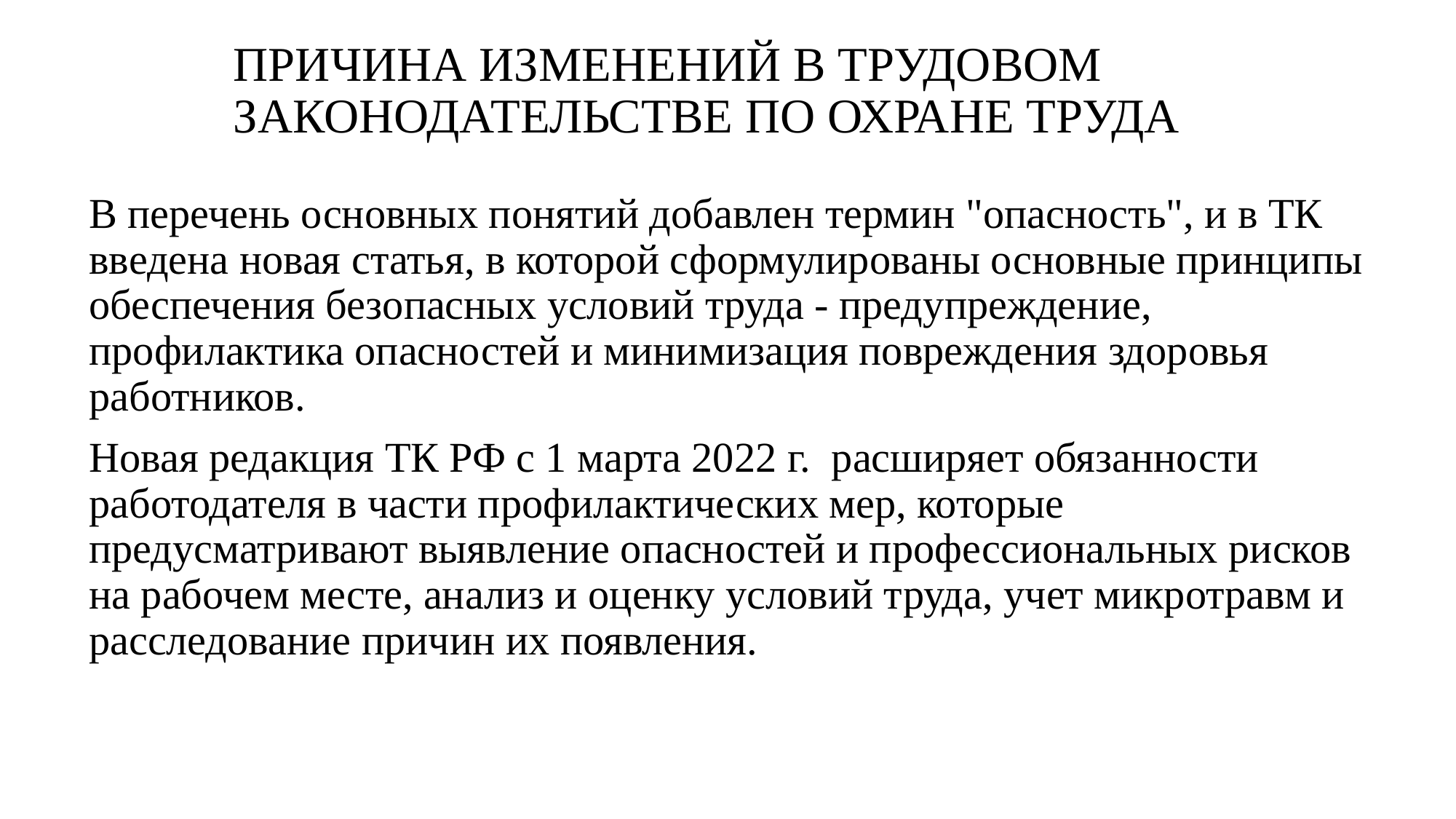

# Причина изменений в трудовом законодательстве по охране труда
В перечень основных понятий добавлен термин "опасность", и в ТК введена новая статья, в которой сформулированы основные принципы обеспечения безопасных условий труда - предупреждение, профилактика опасностей и минимизация повреждения здоровья работников.
Новая редакция ТК РФ с 1 марта 2022 г.  расширяет обязанности работодателя в части профилактических мер, которые предусматривают выявление опасностей и профессиональных рисков на рабочем месте, анализ и оценку условий труда, учет микротравм и расследование причин их появления.